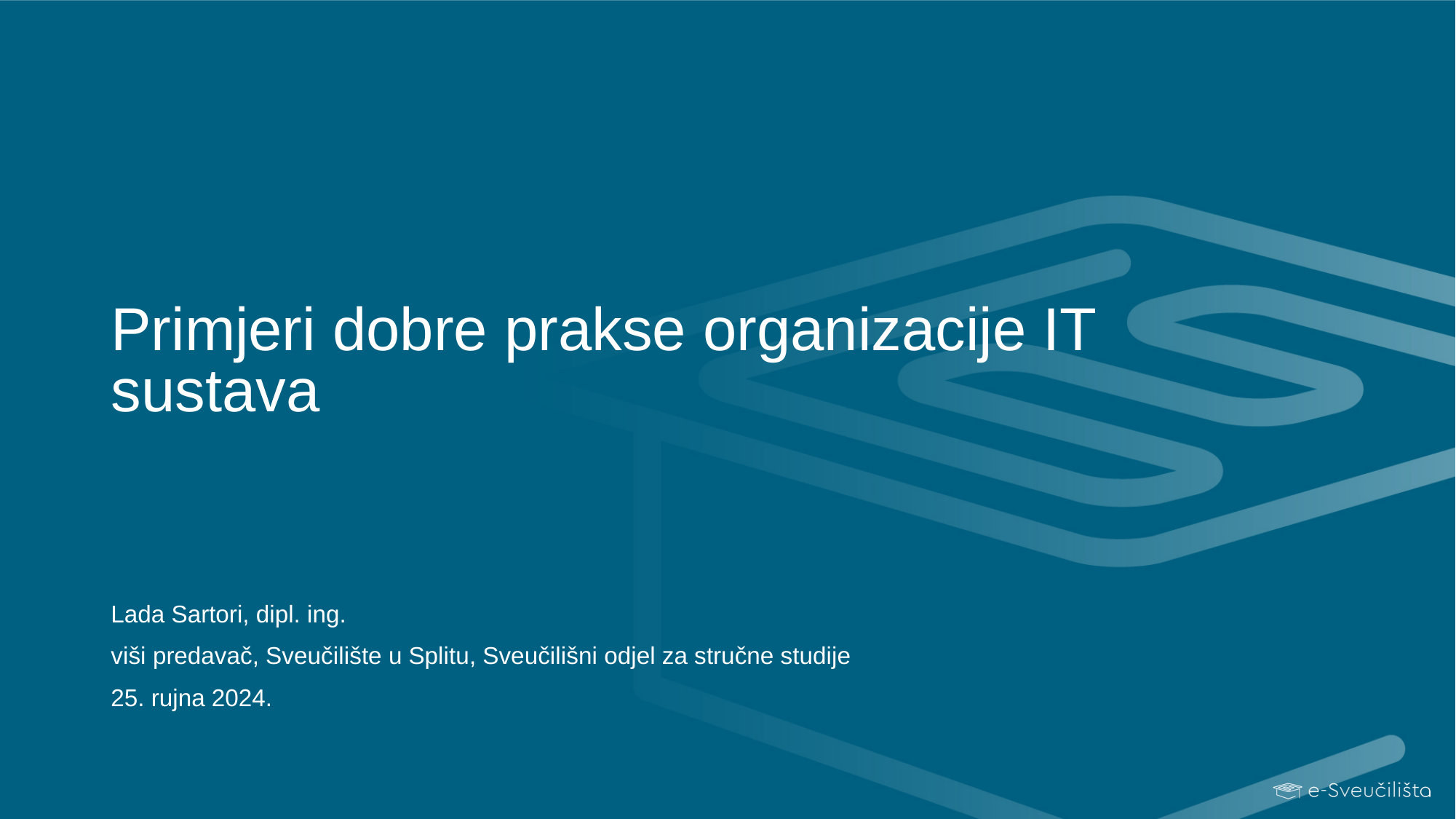

# Primjeri dobre prakse organizacije IT sustava
Lada Sartori, dipl. ing.
viši predavač, Sveučilište u Splitu, Sveučilišni odjel za stručne studije
25. rujna 2024.